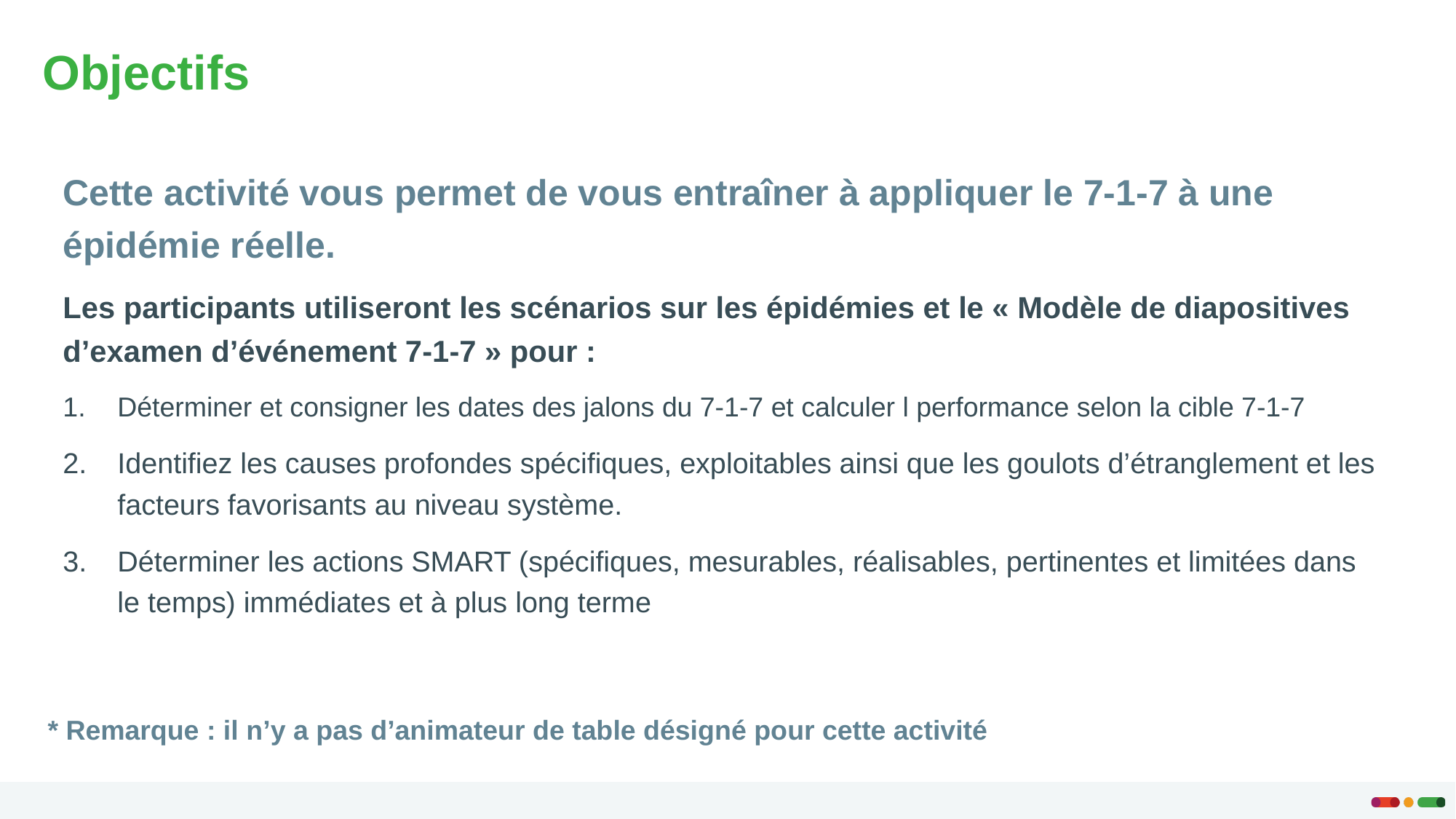

Objectifs
Cette activité vous permet de vous entraîner à appliquer le 7-1-7 à une épidémie réelle.
Les participants utiliseront les scénarios sur les épidémies et le « Modèle de diapositives d’examen d’événement 7-1-7 » pour :
Déterminer et consigner les dates des jalons du 7-1-7 et calculer l performance selon la cible 7-1-7
Identifiez les causes profondes spécifiques, exploitables ainsi que les goulots d’étranglement et les facteurs favorisants au niveau système.
Déterminer les actions SMART (spécifiques, mesurables, réalisables, pertinentes et limitées dans le temps) immédiates et à plus long terme

* Remarque : il n’y a pas d’animateur de table désigné pour cette activité